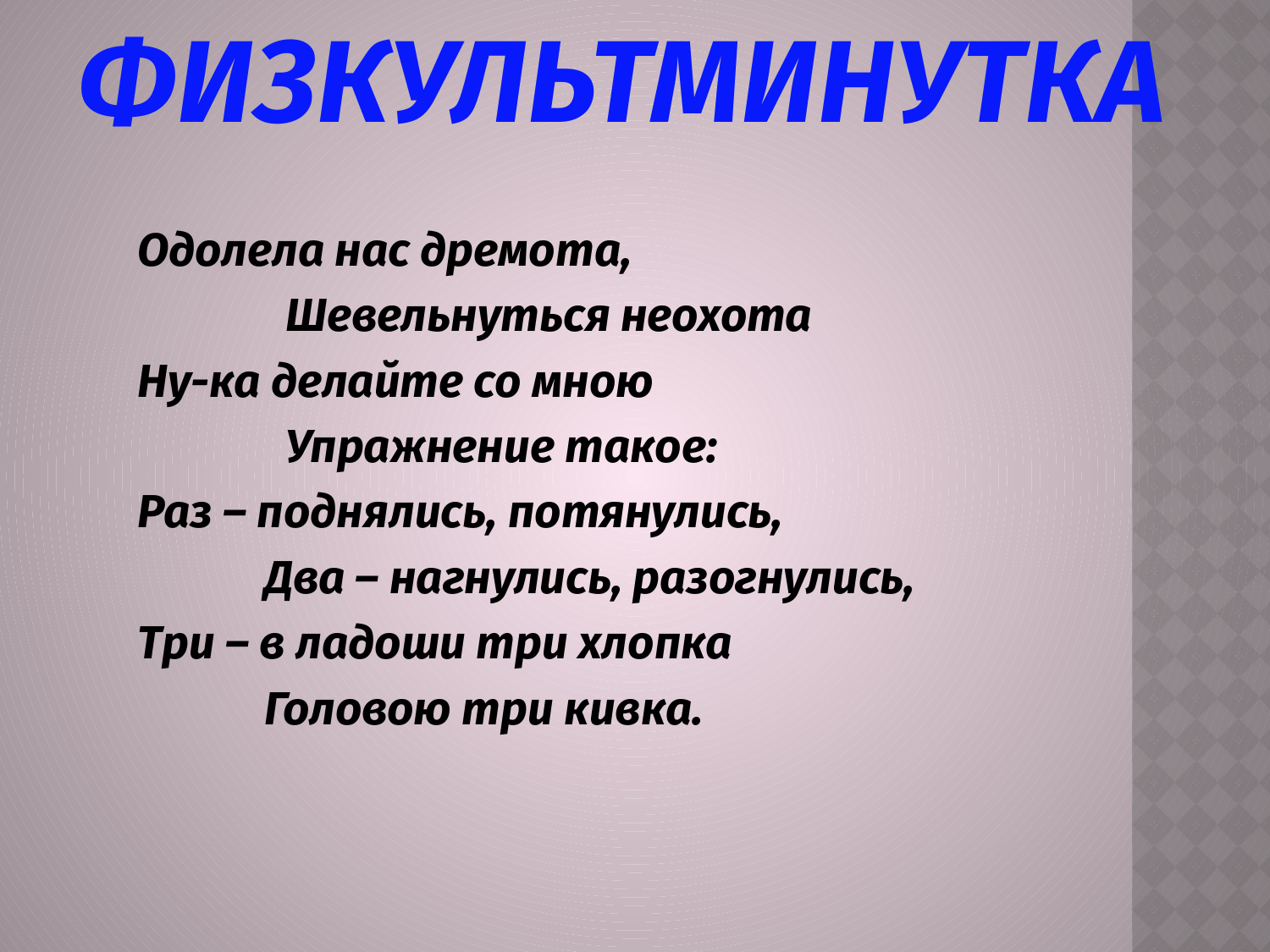

ФИЗКУЛЬТМИНУТКА

Одолела нас дремота,
              Шевельнуться неохота
Ну-ка делайте со мною
              Упражнение такое:
Раз – поднялись, потянулись,
            Два – нагнулись, разогнулись,
Три – в ладоши три хлопка
            Головою три кивка.